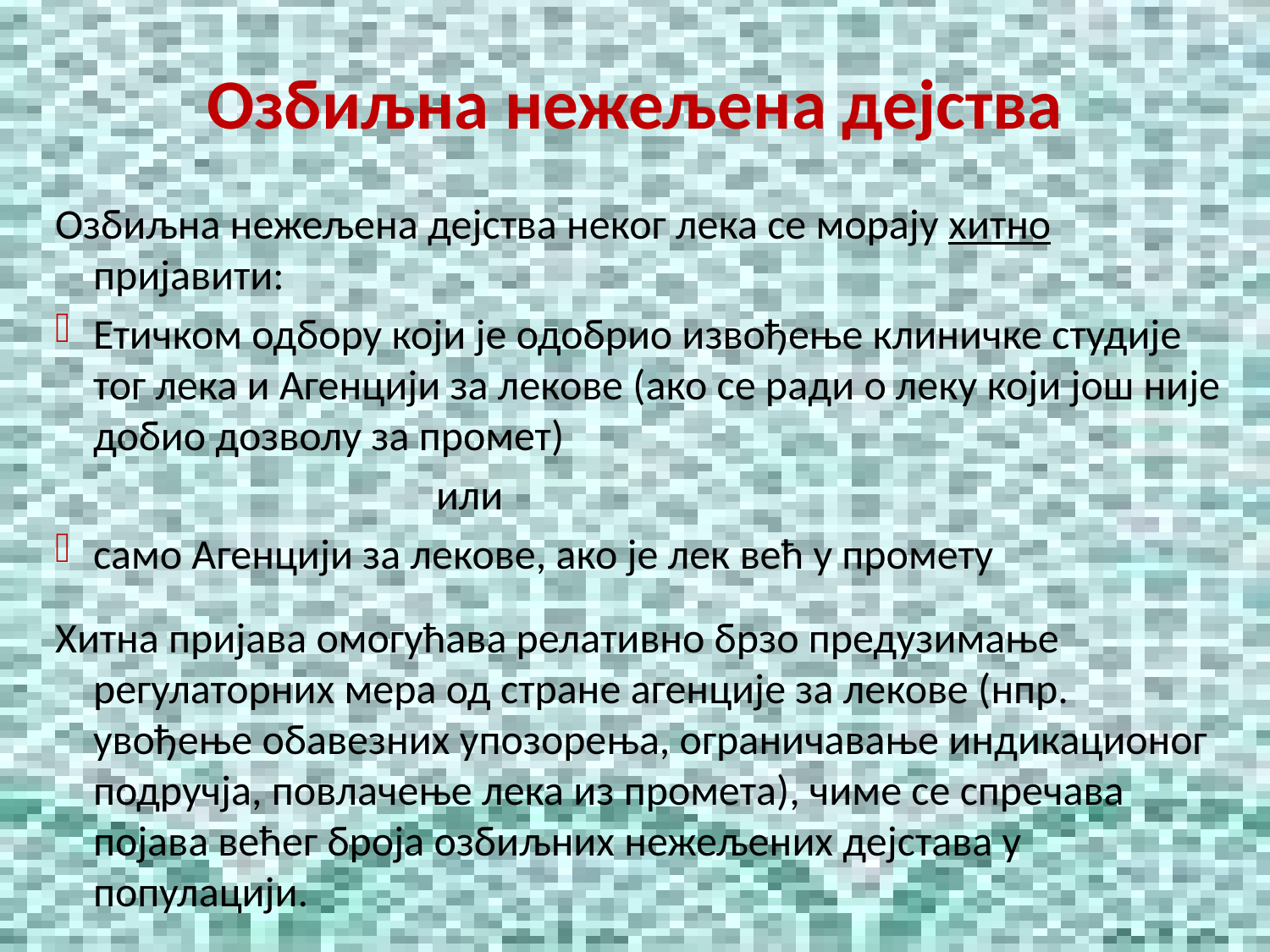

# Озбиљна нежељена дејства
Озбиљна нежељена дејства неког лека се морају хитно пријавити:
Етичком одбору који је одобрио извођење клиничке студије тог лека и Aгенцији за лекове (ако се ради о леку који још није добио дозволу за промет)
                                        или
само Aгенцији за лекове, ако је лек већ у промету

Хитна пријава омогућава релативно брзо предузимање регулаторних мера од стране агенције за лекове (нпр. увођење обавезних упозорења, ограничавање индикационог подручја, повлачење лека из промета), чиме се спречава појава већег броја озбиљних нежељених дејстава у популацији.